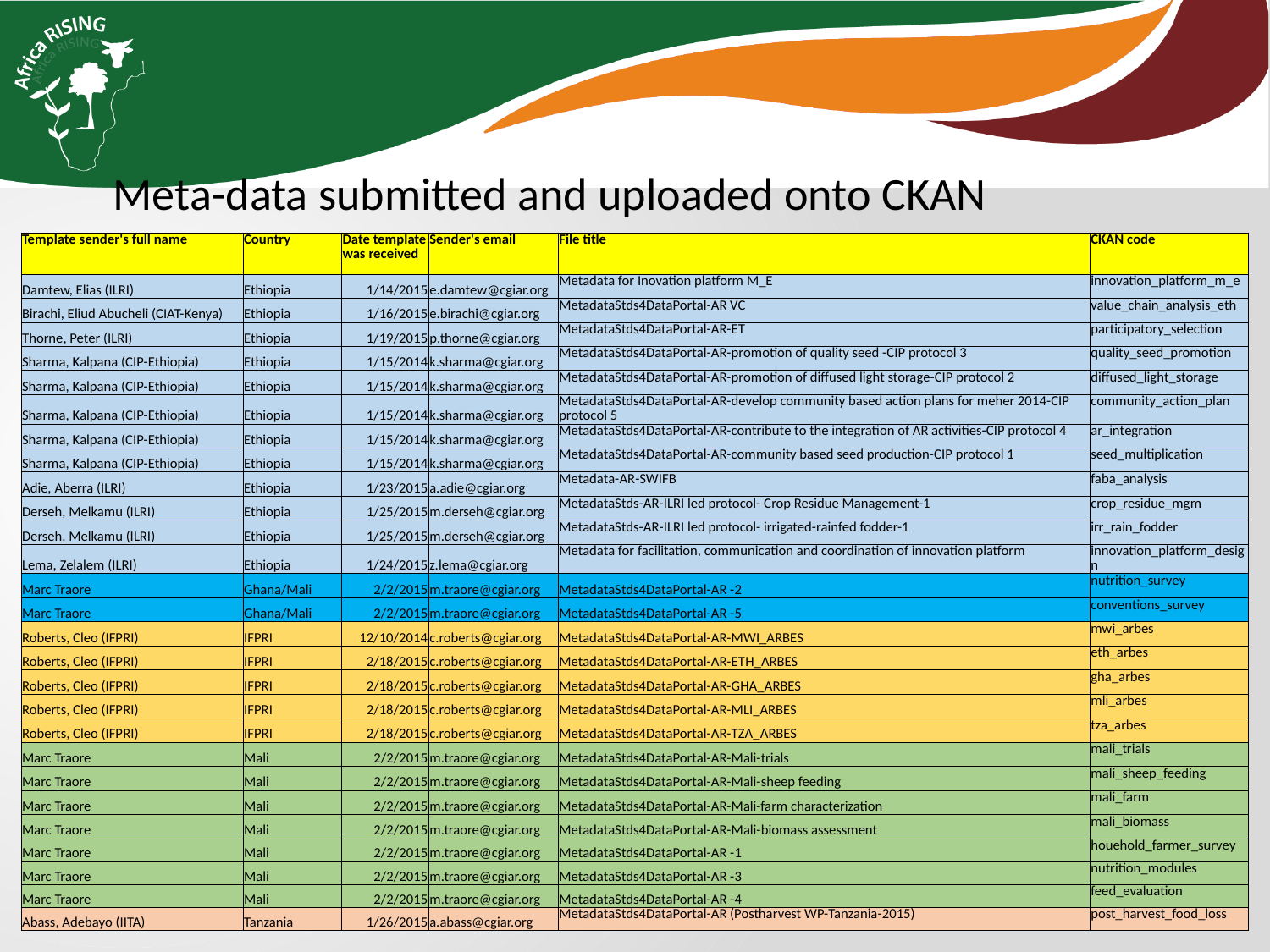

Meta-data submitted and uploaded onto CKAN
| Template sender's full name | Country | Date template was received | Sender's email | File title | CKAN code |
| --- | --- | --- | --- | --- | --- |
| Damtew, Elias (ILRI) | Ethiopia | 1/14/2015 | e.damtew@cgiar.org | Metadata for Inovation platform M\_E | innovation\_platform\_m\_e |
| Birachi, Eliud Abucheli (CIAT-Kenya) | Ethiopia | 1/16/2015 | e.birachi@cgiar.org | MetadataStds4DataPortal-AR VC | value\_chain\_analysis\_eth |
| Thorne, Peter (ILRI) | Ethiopia | 1/19/2015 | p.thorne@cgiar.org | MetadataStds4DataPortal-AR-ET | participatory\_selection |
| Sharma, Kalpana (CIP-Ethiopia) | Ethiopia | 1/15/2014 | k.sharma@cgiar.org | MetadataStds4DataPortal-AR-promotion of quality seed -CIP protocol 3 | quality\_seed\_promotion |
| Sharma, Kalpana (CIP-Ethiopia) | Ethiopia | 1/15/2014 | k.sharma@cgiar.org | MetadataStds4DataPortal-AR-promotion of diffused light storage-CIP protocol 2 | diffused\_light\_storage |
| Sharma, Kalpana (CIP-Ethiopia) | Ethiopia | 1/15/2014 | k.sharma@cgiar.org | MetadataStds4DataPortal-AR-develop community based action plans for meher 2014-CIP protocol 5 | community\_action\_plan |
| Sharma, Kalpana (CIP-Ethiopia) | Ethiopia | 1/15/2014 | k.sharma@cgiar.org | MetadataStds4DataPortal-AR-contribute to the integration of AR activities-CIP protocol 4 | ar\_integration |
| Sharma, Kalpana (CIP-Ethiopia) | Ethiopia | 1/15/2014 | k.sharma@cgiar.org | MetadataStds4DataPortal-AR-community based seed production-CIP protocol 1 | seed\_multiplication |
| Adie, Aberra (ILRI) | Ethiopia | 1/23/2015 | a.adie@cgiar.org | Metadata-AR-SWIFB | faba\_analysis |
| Derseh, Melkamu (ILRI) | Ethiopia | 1/25/2015 | m.derseh@cgiar.org | MetadataStds-AR-ILRI led protocol- Crop Residue Management-1 | crop\_residue\_mgm |
| Derseh, Melkamu (ILRI) | Ethiopia | 1/25/2015 | m.derseh@cgiar.org | MetadataStds-AR-ILRI led protocol- irrigated-rainfed fodder-1 | irr\_rain\_fodder |
| Lema, Zelalem (ILRI) | Ethiopia | 1/24/2015 | z.lema@cgiar.org | Metadata for facilitation, communication and coordination of innovation platform | innovation\_platform\_design |
| Marc Traore | Ghana/Mali | 2/2/2015 | m.traore@cgiar.org | MetadataStds4DataPortal-AR -2 | nutrition\_survey |
| Marc Traore | Ghana/Mali | 2/2/2015 | m.traore@cgiar.org | MetadataStds4DataPortal-AR -5 | conventions\_survey |
| Roberts, Cleo (IFPRI) | IFPRI | 12/10/2014 | c.roberts@cgiar.org | MetadataStds4DataPortal-AR-MWI\_ARBES | mwi\_arbes |
| Roberts, Cleo (IFPRI) | IFPRI | 2/18/2015 | c.roberts@cgiar.org | MetadataStds4DataPortal-AR-ETH\_ARBES | eth\_arbes |
| Roberts, Cleo (IFPRI) | IFPRI | 2/18/2015 | c.roberts@cgiar.org | MetadataStds4DataPortal-AR-GHA\_ARBES | gha\_arbes |
| Roberts, Cleo (IFPRI) | IFPRI | 2/18/2015 | c.roberts@cgiar.org | MetadataStds4DataPortal-AR-MLI\_ARBES | mli\_arbes |
| Roberts, Cleo (IFPRI) | IFPRI | 2/18/2015 | c.roberts@cgiar.org | MetadataStds4DataPortal-AR-TZA\_ARBES | tza\_arbes |
| Marc Traore | Mali | 2/2/2015 | m.traore@cgiar.org | MetadataStds4DataPortal-AR-Mali-trials | mali\_trials |
| Marc Traore | Mali | 2/2/2015 | m.traore@cgiar.org | MetadataStds4DataPortal-AR-Mali-sheep feeding | mali\_sheep\_feeding |
| Marc Traore | Mali | 2/2/2015 | m.traore@cgiar.org | MetadataStds4DataPortal-AR-Mali-farm characterization | mali\_farm |
| Marc Traore | Mali | 2/2/2015 | m.traore@cgiar.org | MetadataStds4DataPortal-AR-Mali-biomass assessment | mali\_biomass |
| Marc Traore | Mali | 2/2/2015 | m.traore@cgiar.org | MetadataStds4DataPortal-AR -1 | houehold\_farmer\_survey |
| Marc Traore | Mali | 2/2/2015 | m.traore@cgiar.org | MetadataStds4DataPortal-AR -3 | nutrition\_modules |
| Marc Traore | Mali | 2/2/2015 | m.traore@cgiar.org | MetadataStds4DataPortal-AR -4 | feed\_evaluation |
| Abass, Adebayo (IITA) | Tanzania | 1/26/2015 | a.abass@cgiar.org | MetadataStds4DataPortal-AR (Postharvest WP-Tanzania-2015) | post\_harvest\_food\_loss |